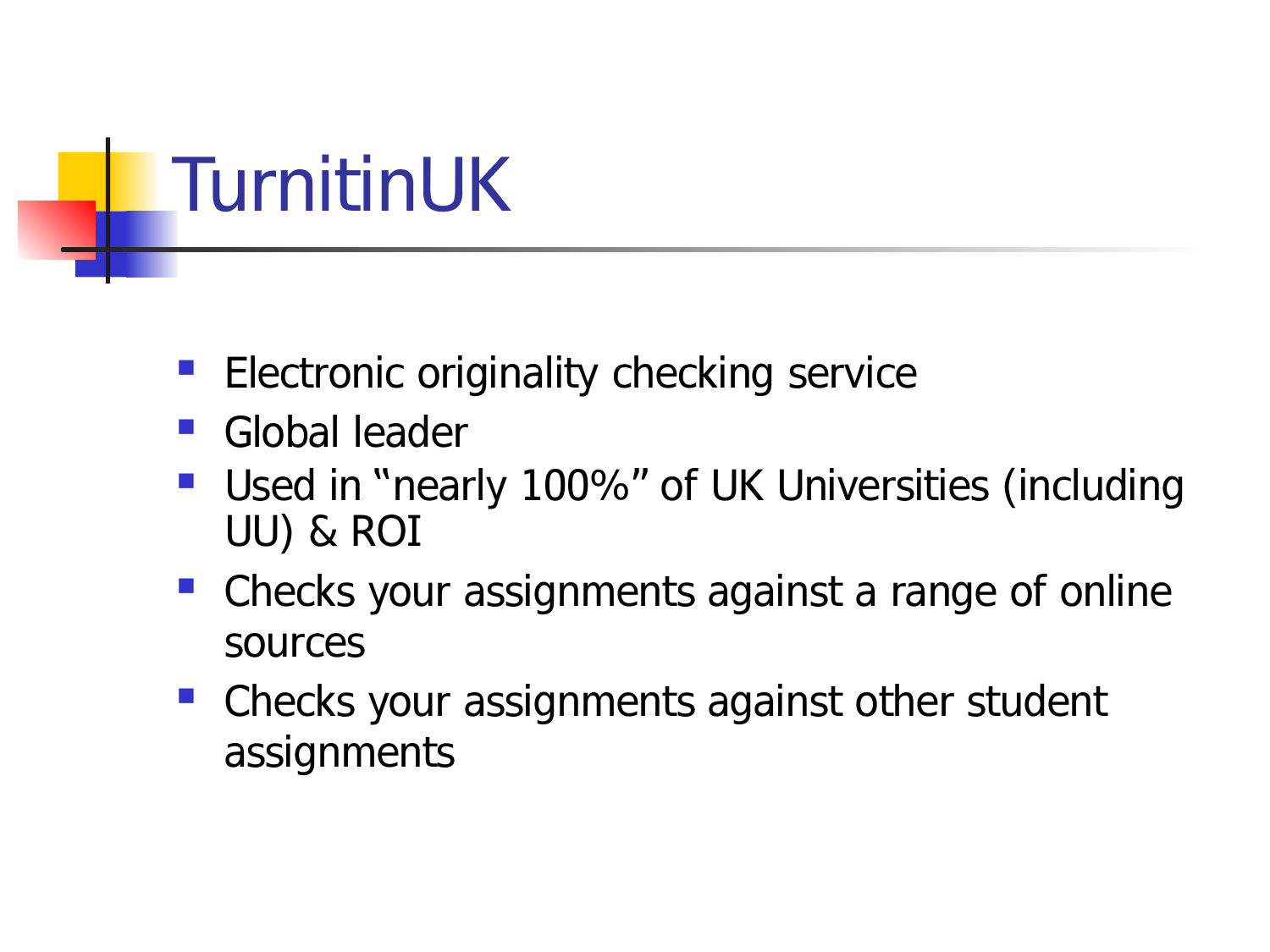

# TurnitinUK

Electronic originality checking service
Global leader
Used in “nearly 100%” of UK Universities (including UU) & ROI
Checks your assignments against a range of online sources
Checks your assignments against other student assignments